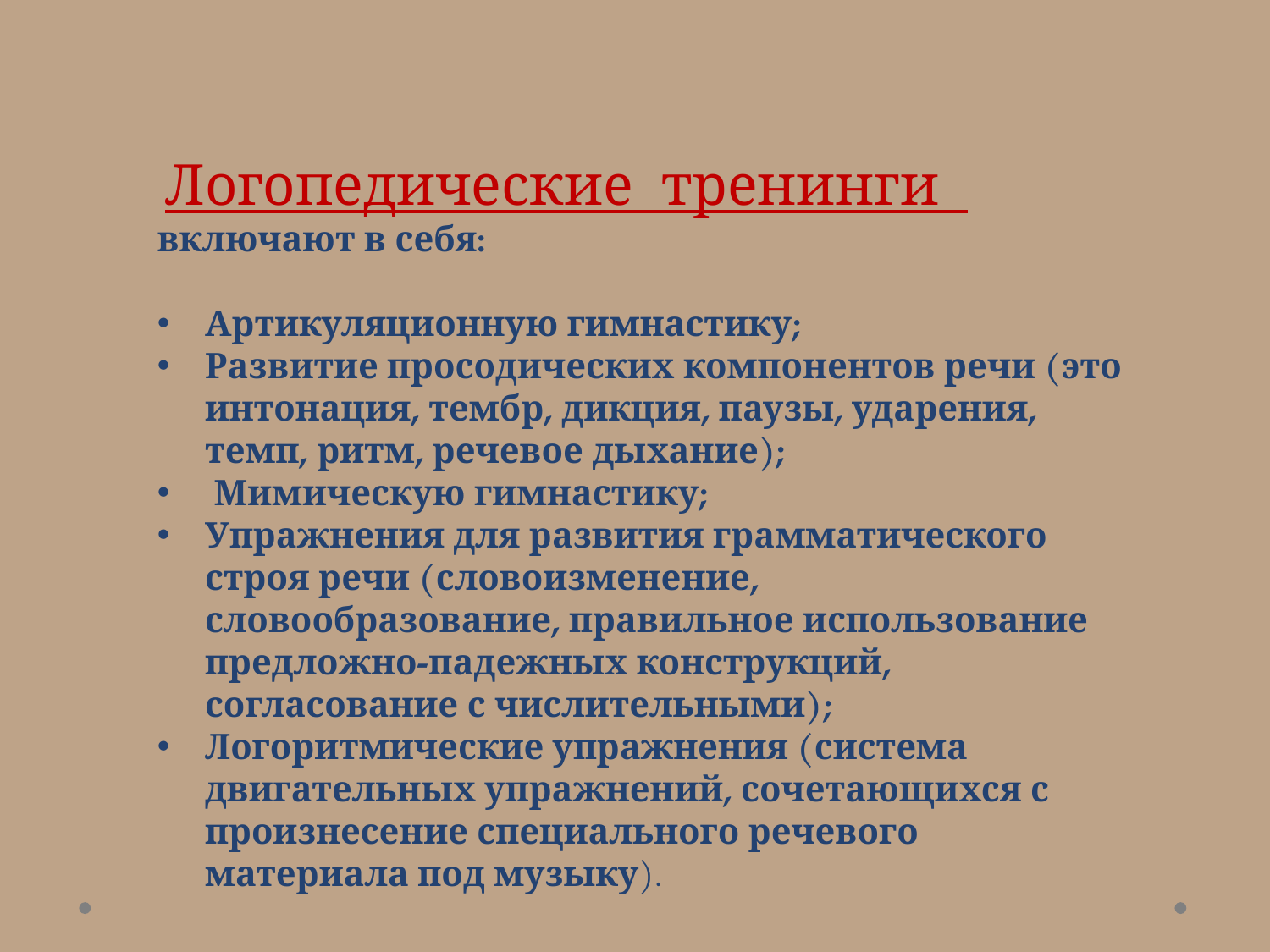

Логопедические  тренинги   включают в себя:

Артикуляционную гимнастику;
Развитие просодических компонентов речи (это интонация, тембр, дикция, паузы, ударения, темп, ритм, речевое дыхание);
 Мимическую гимнастику;
Упражнения для развития грамматического строя речи (словоизменение, словообразование, правильное использование предложно-падежных конструкций, согласование с числительными);
Логоритмические упражнения (система двигательных упражнений, сочетающихся с произнесение специального речевого материала под музыку).